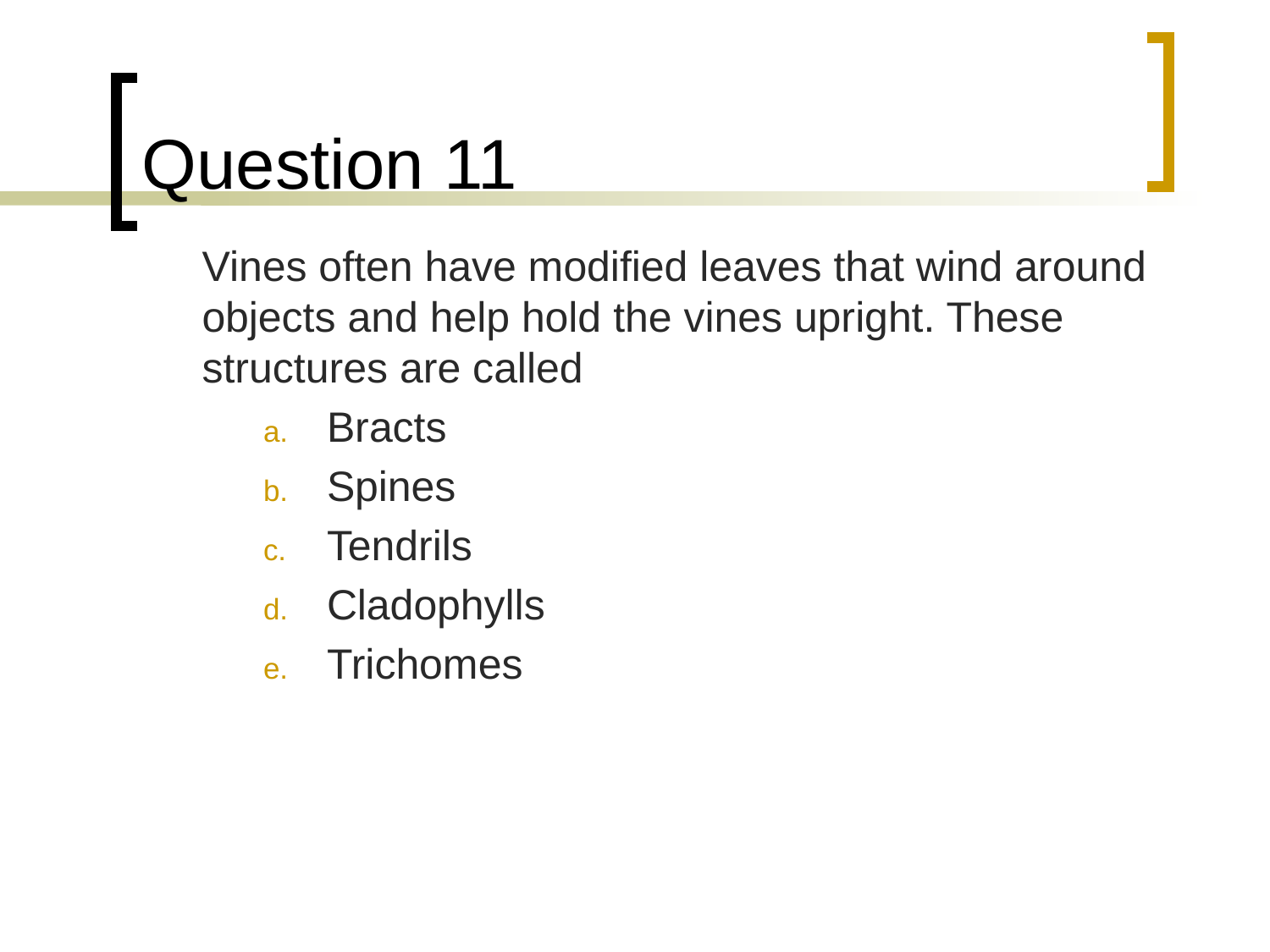

# Question 11
	Vines often have modified leaves that wind around objects and help hold the vines upright. These structures are called
Bracts
Spines
Tendrils
Cladophylls
Trichomes